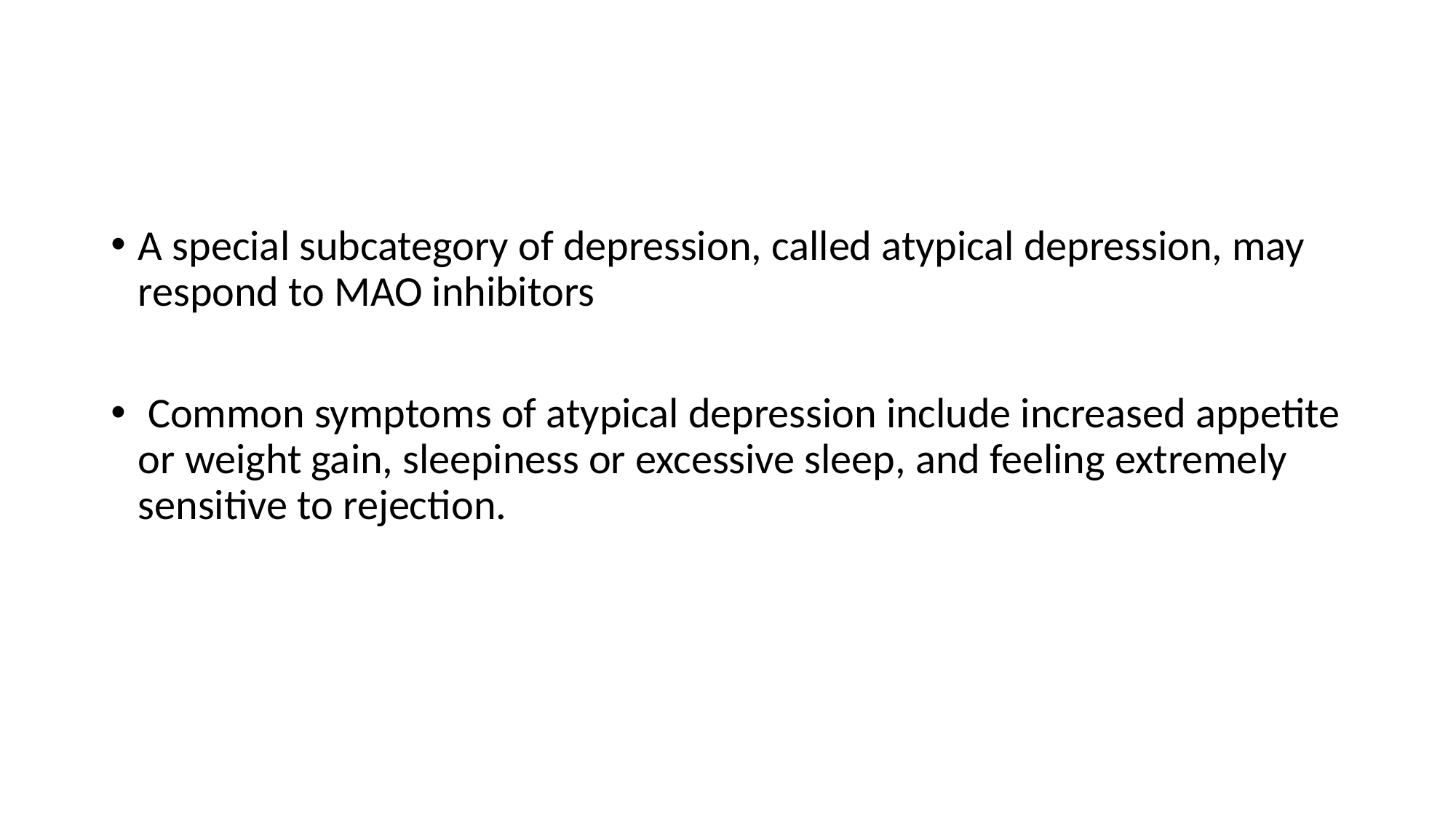

A special subcategory of depression, called atypical depression, may respond to MAO inhibitors

 Common symptoms of atypical depression include increased appetite or weight gain, sleepiness or excessive sleep, and feeling extremely sensitive to rejection.